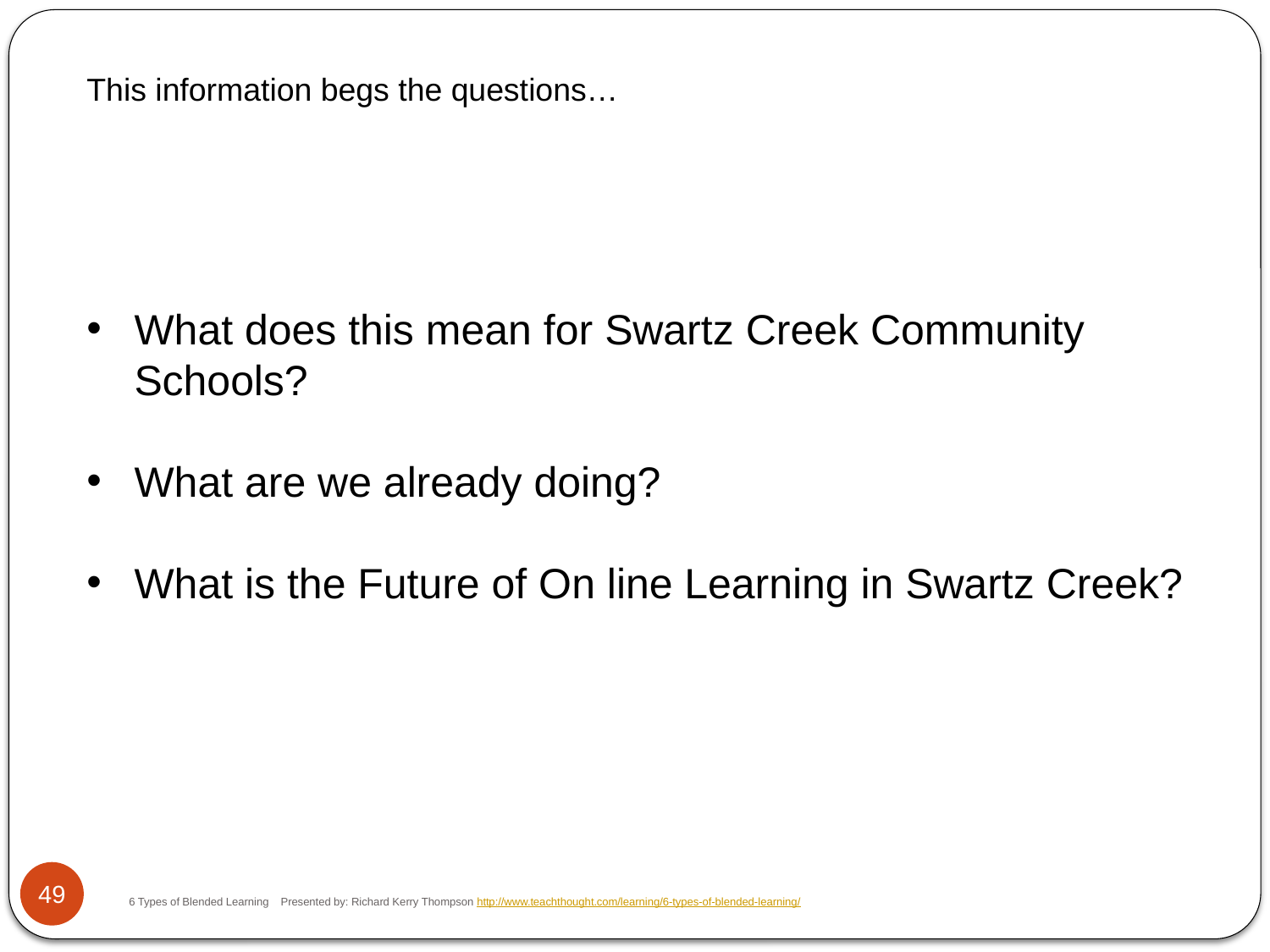

This information begs the questions…
What does this mean for Swartz Creek Community Schools?

What are we already doing?

What is the Future of On line Learning in Swartz Creek?

49
6 Types of Blended Learning    Presented by: Richard Kerry Thompson http://www.teachthought.com/learning/6-types-of-blended-learning/